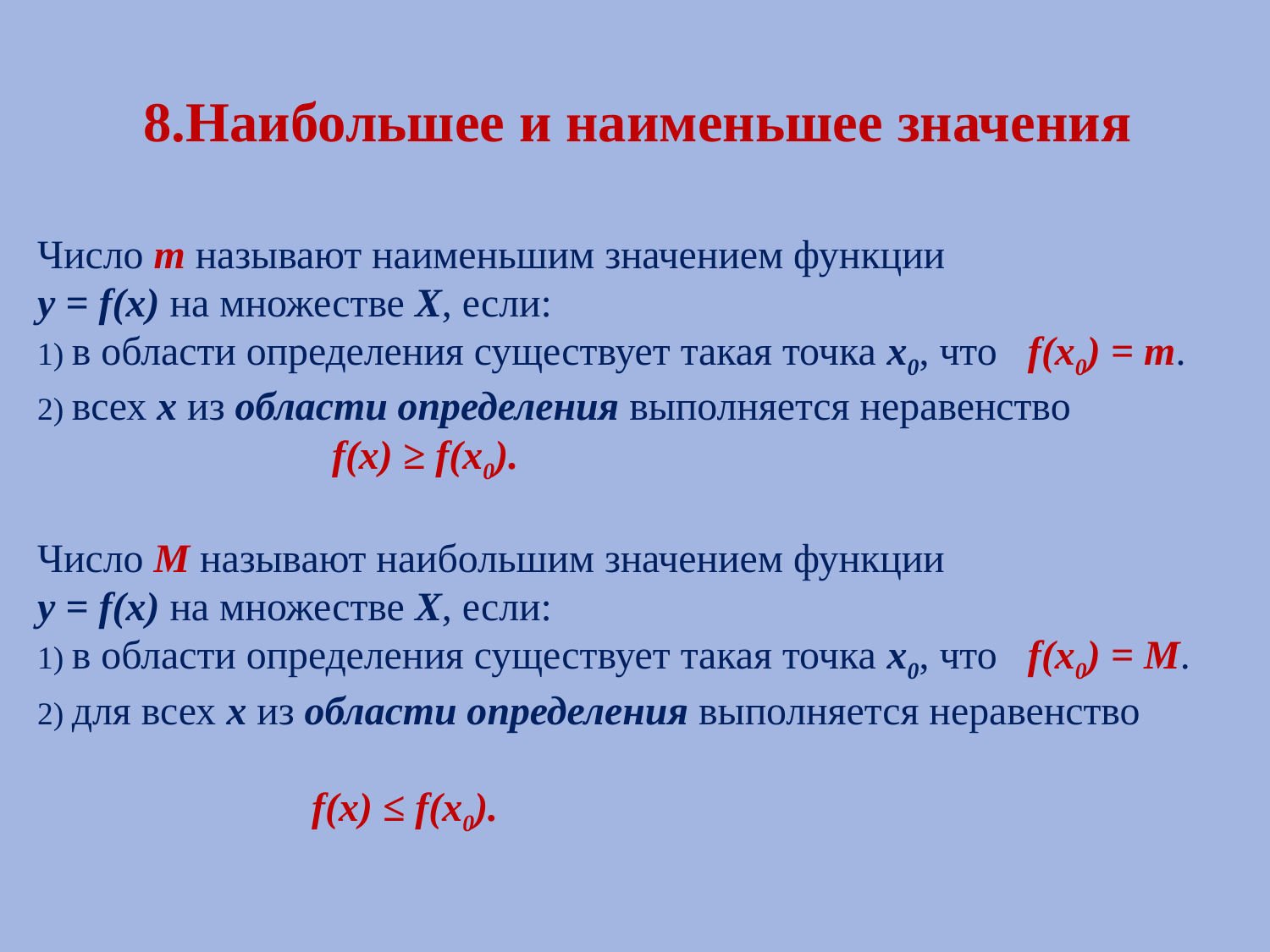

# 8.Наибольшее и наименьшее значения
Число m называют наименьшим значением функции
у = f(х) на множестве Х, если:
1) в области определения существует такая точка х0, что   f(х0) = m.
2) всех х из области определения выполняется неравенство
                             f(х) ≥ f(х0).

Число M называют наибольшим значением функции
у = f(х) на множестве Х, если:
1) в области определения существует такая точка х0, что   f(х0) = M.
2) для всех х из области определения выполняется неравенство
                           f(х) ≤ f(х0).